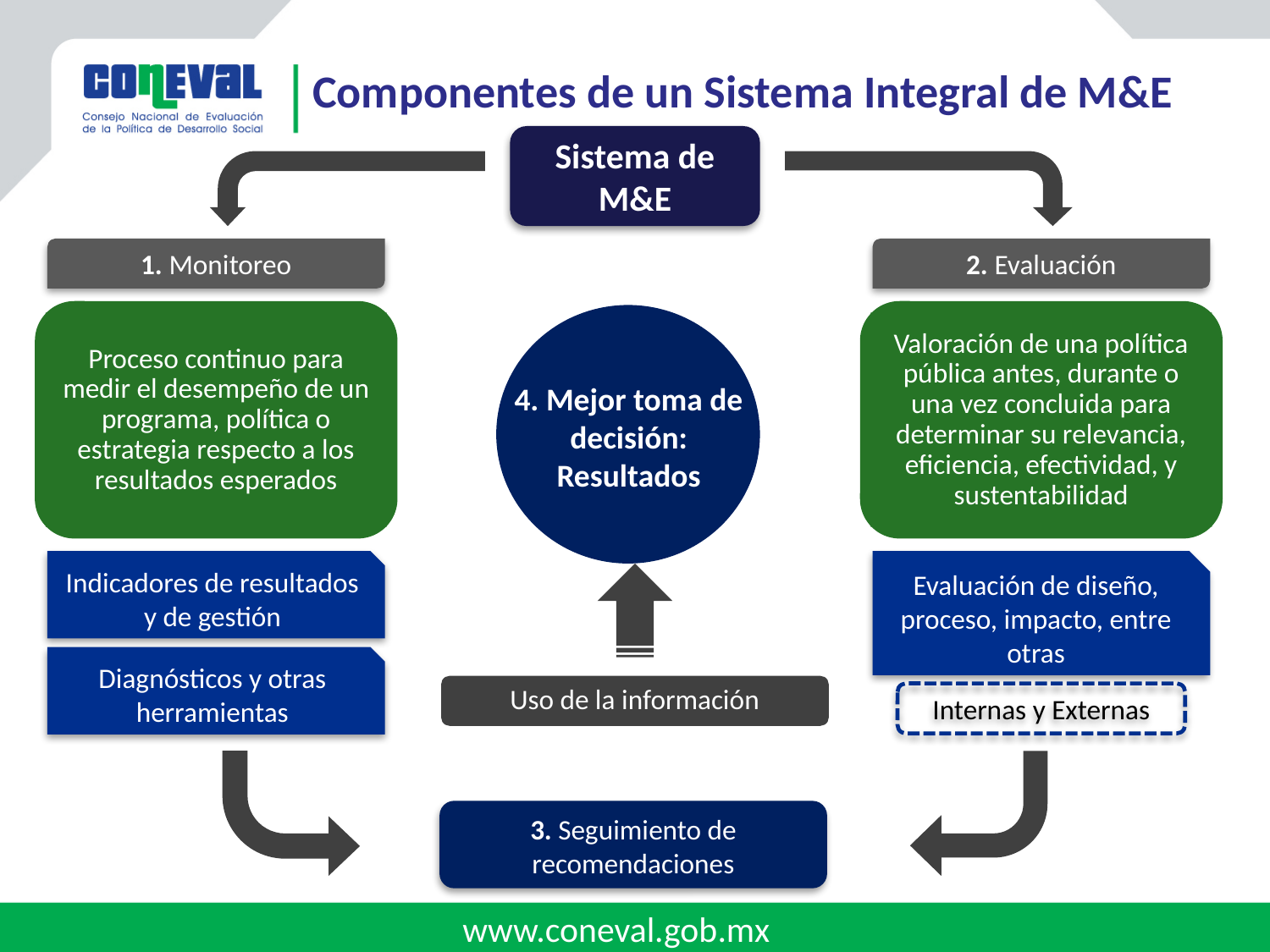

# Componentes de un Sistema Integral de M&E
Sistema de M&E
1. Monitoreo
2. Evaluación

Proceso continuo para medir el desempeño de un programa, política o estrategia respecto a los resultados esperados

Valoración de una política pública antes, durante o una vez concluida para determinar su relevancia, eficiencia, efectividad, y sustentabilidad

4. Mejor toma de decisión: Resultados
Indicadores de resultados y de gestión
Evaluación de diseño, proceso, impacto, entre otras

Diagnósticos y otras herramientas

Uso de la información
Internas y Externas

3. Seguimiento de recomendaciones